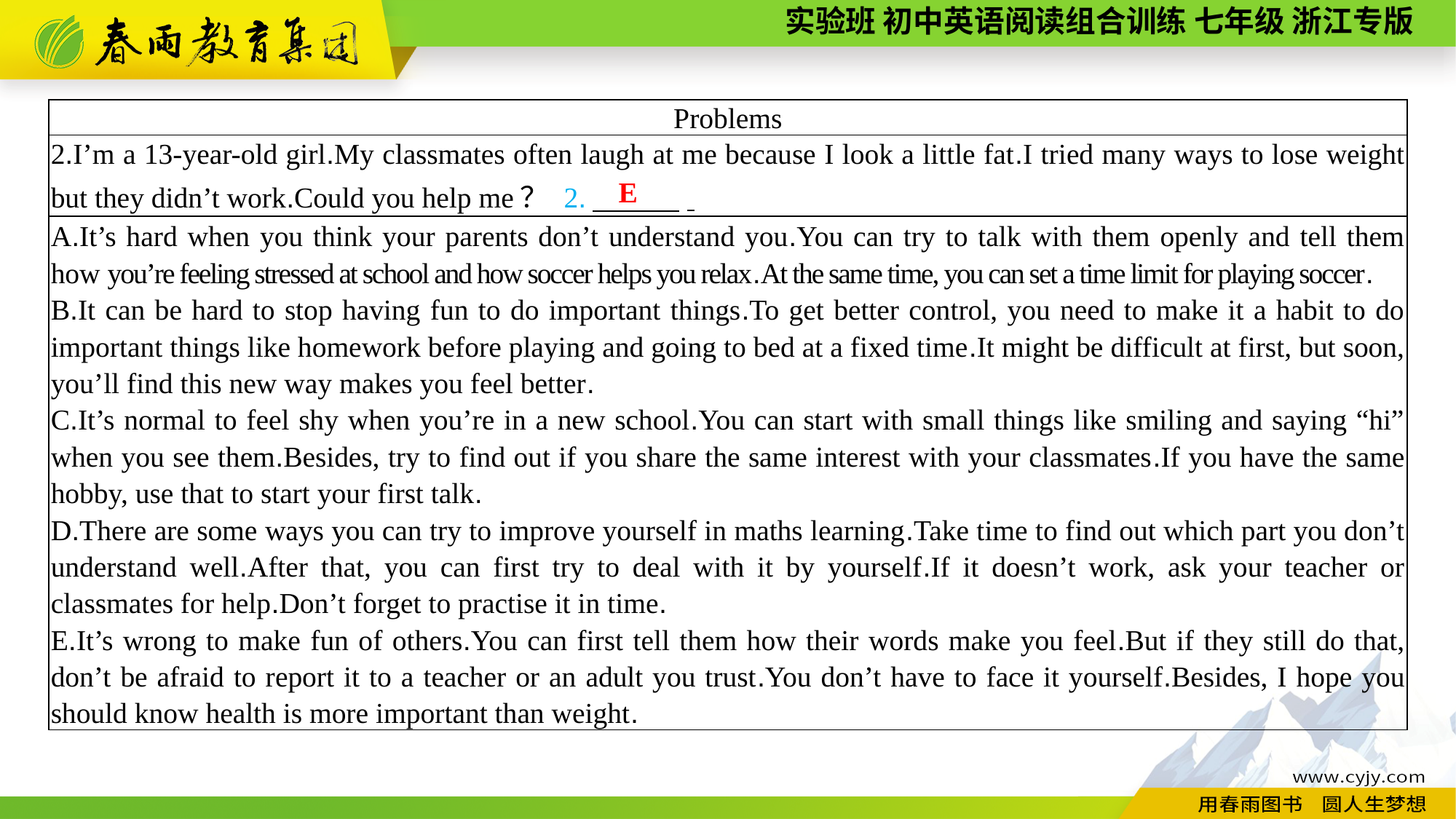

| Problems |
| --- |
| 2.I’m a 13-year-old girl.My classmates often laugh at me because I look a little fat.I tried many ways to lose weight but they didn’t work.Could you help me？ 2.　　　. |
| A.It’s hard when you think your parents don’t understand you.You can try to talk with them openly and tell them how you’re feeling stressed at school and how soccer helps you relax.At the same time, you can set a time limit for playing soccer. B.It can be hard to stop having fun to do important things.To get better control, you need to make it a habit to do important things like homework before playing and going to bed at a fixed time.It might be difficult at first, but soon, you’ll find this new way makes you feel better. C.It’s normal to feel shy when you’re in a new school.You can start with small things like smiling and saying “hi” when you see them.Besides, try to find out if you share the same interest with your classmates.If you have the same hobby, use that to start your first talk. D.There are some ways you can try to improve yourself in maths learning.Take time to find out which part you don’t understand well.After that, you can first try to deal with it by yourself.If it doesn’t work, ask your teacher or classmates for help.Don’t forget to practise it in time. E.It’s wrong to make fun of others.You can first tell them how their words make you feel.But if they still do that, don’t be afraid to report it to a teacher or an adult you trust.You don’t have to face it yourself.Besides, I hope you should know health is more important than weight. |
E